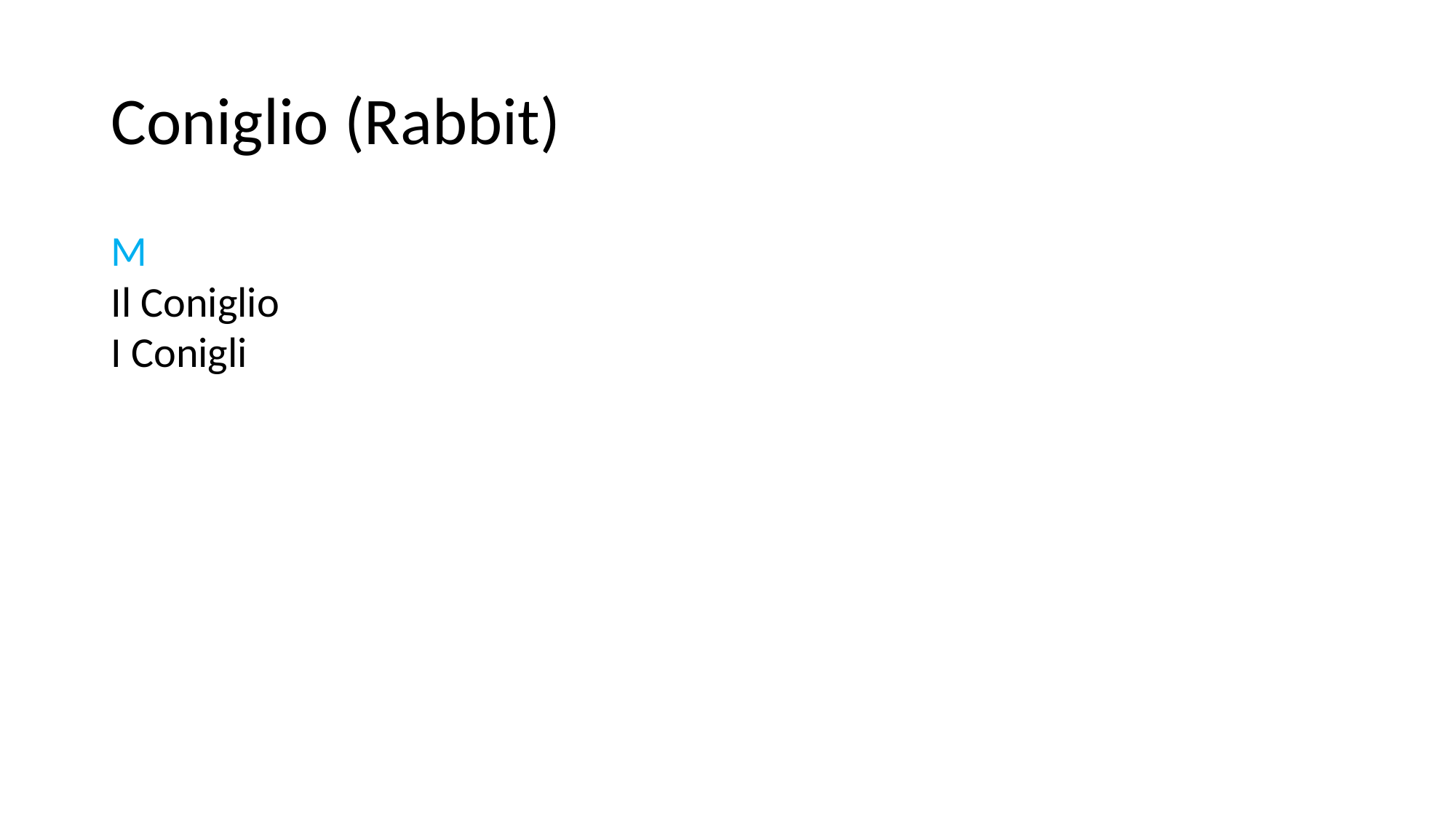

# Coniglio (Rabbit)
M
Il Coniglio
I Conigli